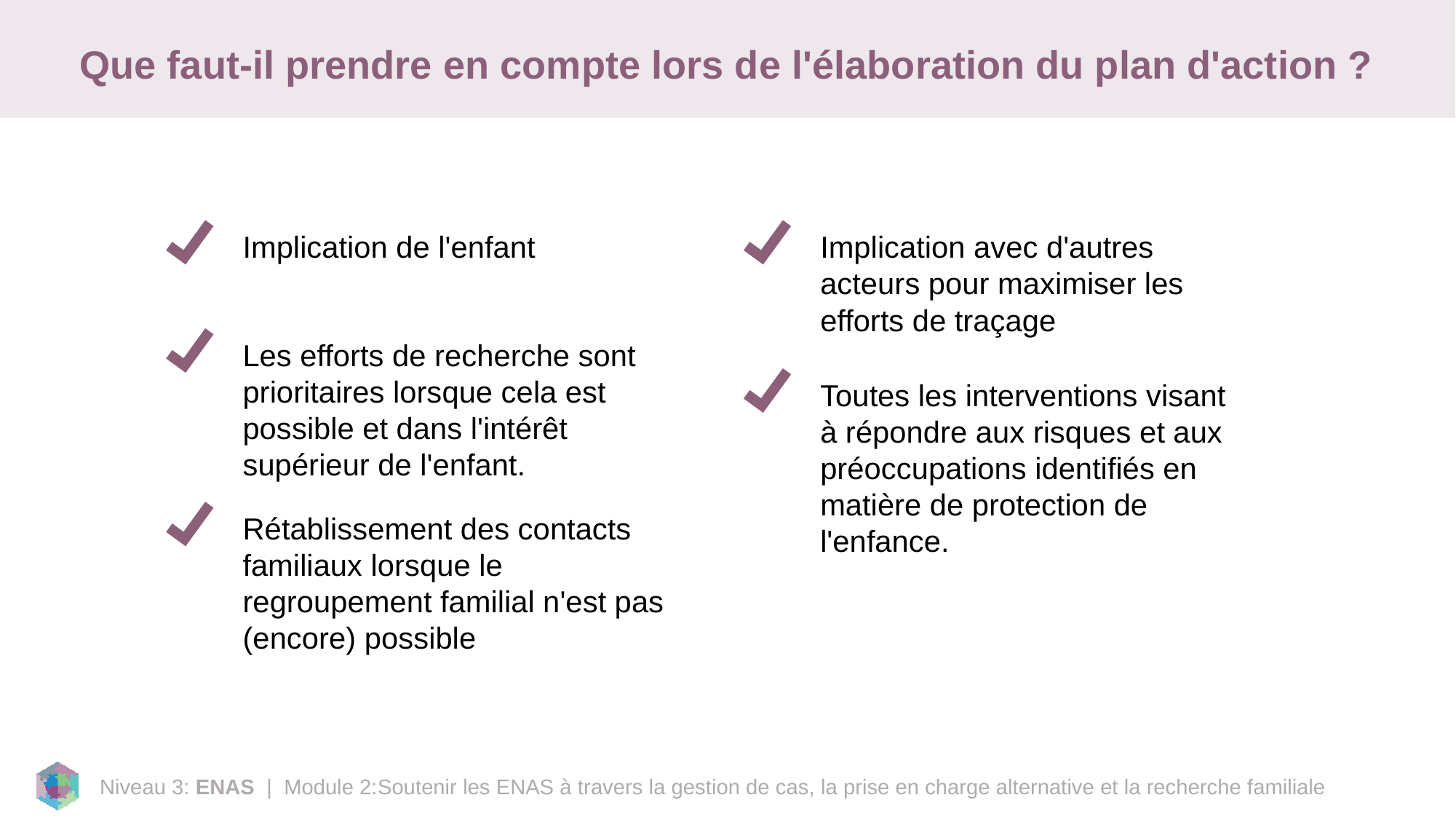

# Que faut-il prendre en compte lors de l'élaboration du plan d'action ?
Implication de l'enfant

Implication avec d'autres acteurs pour maximiser les efforts de traçage

Les efforts de recherche sont prioritaires lorsque cela est possible et dans l'intérêt supérieur de l'enfant.

Toutes les interventions visant à répondre aux risques et aux préoccupations identifiés en matière de protection de l'enfance.

Rétablissement des contacts familiaux lorsque le regroupement familial n'est pas (encore) possible